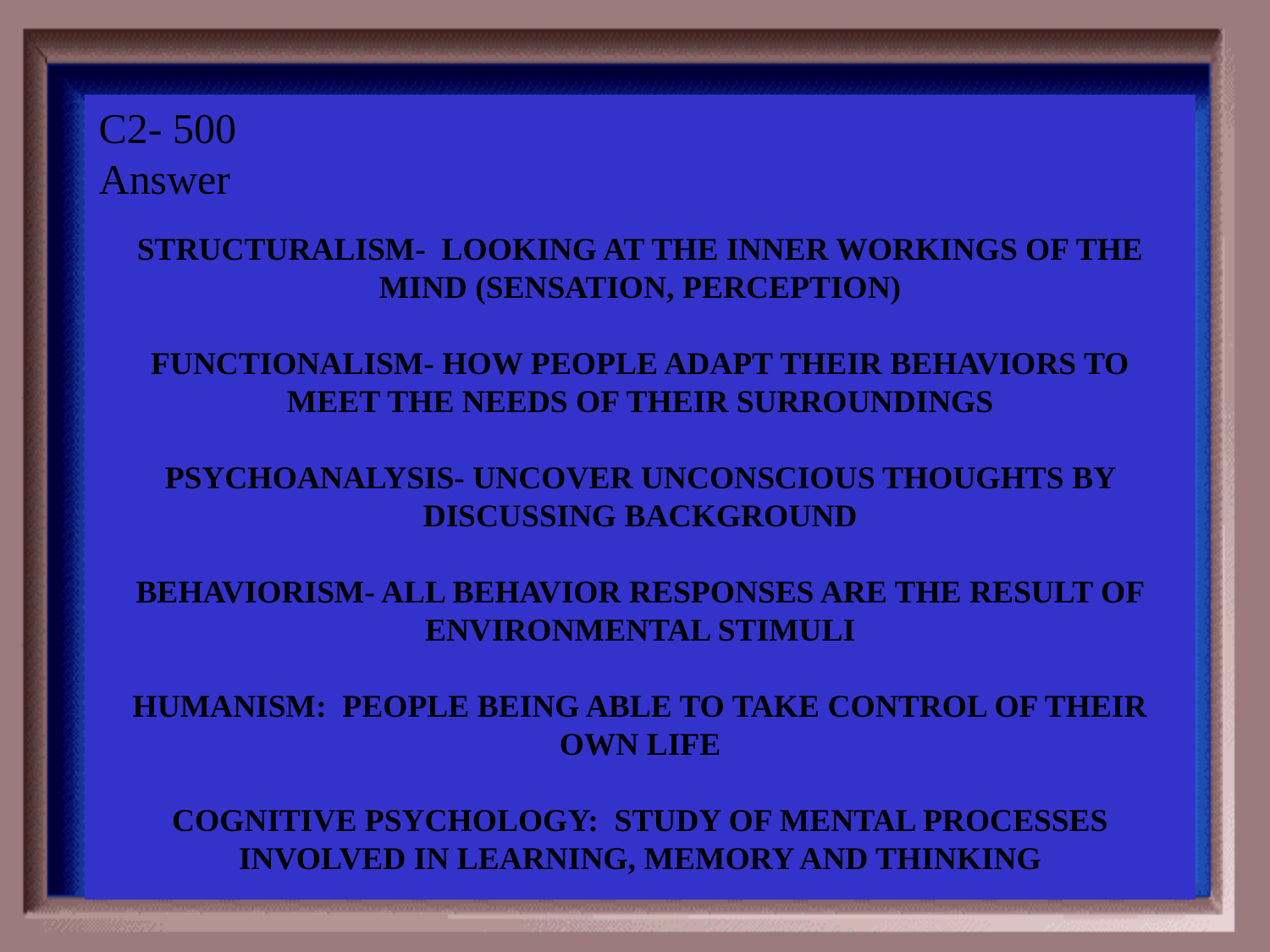

Category #2 $500 Question

C2- 500
Answer
Structuralism-  looking at the inner workings of the mind (sensation, perception)

Functionalism- how people adapt their behaviors to meet the needs of their surroundings

Psychoanalysis- uncover unconscious thoughts by discussing background

Behaviorism- all behavior responses are the result of environmental stimuli

Humanism:  people being able to take control of their own life

Cognitive psychology:  study of mental processes involved in learning, memory and thinking